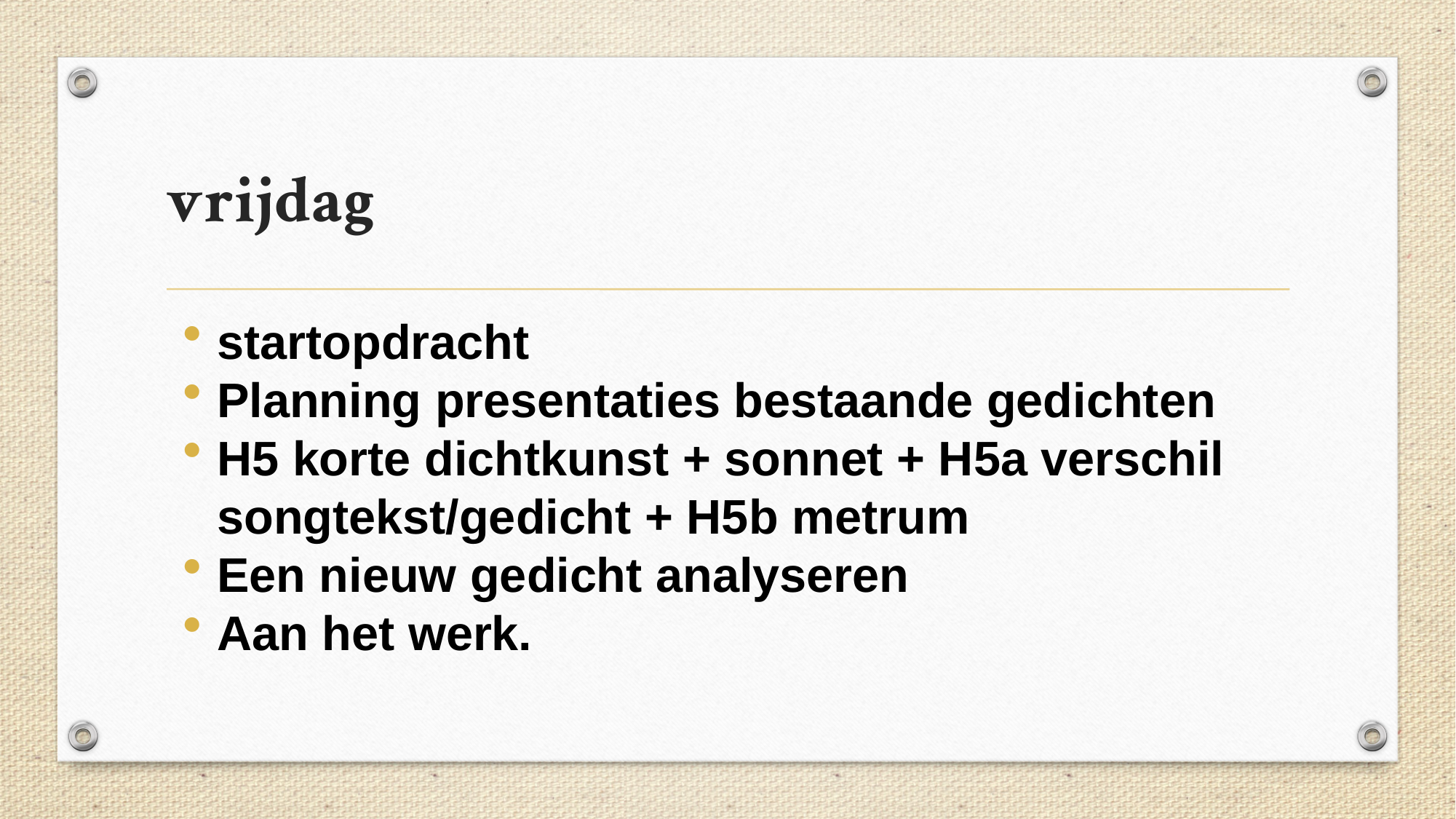

vrijdag
startopdracht
Planning presentaties bestaande gedichten
H5 korte dichtkunst + sonnet + H5a verschil songtekst/gedicht + H5b metrum
Een nieuw gedicht analyseren
Aan het werk.